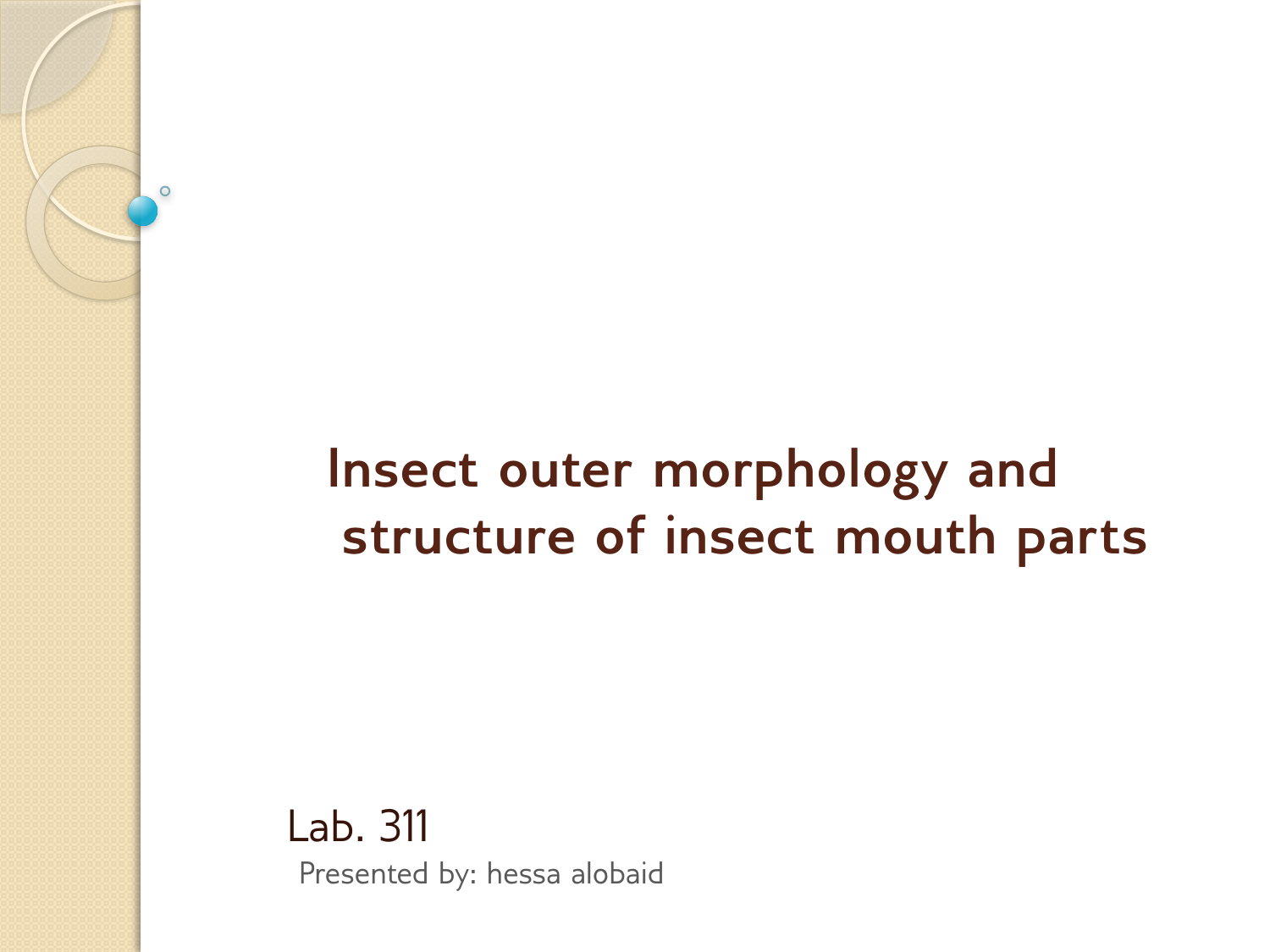

# Insect outer morphology and structure of insect mouth parts
Lab. 311
Presented by: hessa alobaid